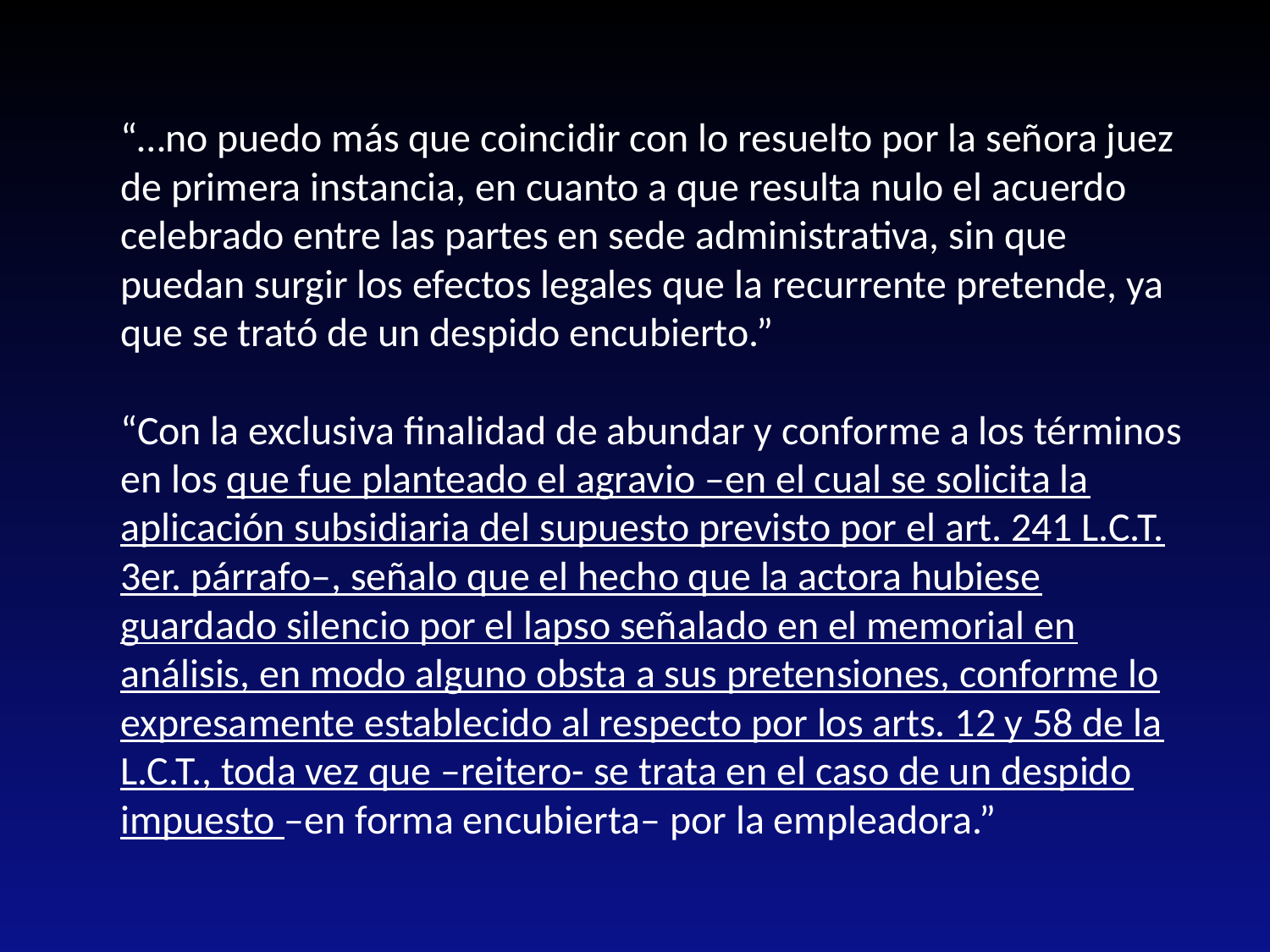

“…no puedo más que coincidir con lo resuelto por la señora juez de primera instancia, en cuanto a que resulta nulo el acuerdo celebrado entre las partes en sede administrativa, sin que puedan surgir los efectos legales que la recurrente pretende, ya que se trató de un despido encubierto.”
“Con la exclusiva finalidad de abundar y conforme a los términos en los que fue planteado el agravio –en el cual se solicita la aplicación subsidiaria del supuesto previsto por el art. 241 L.C.T. 3er. párrafo–, señalo que el hecho que la actora hubiese guardado silencio por el lapso señalado en el memorial en análisis, en modo alguno obsta a sus pretensiones, conforme lo expresamente establecido al respecto por los arts. 12 y 58 de la L.C.T., toda vez que –reitero- se trata en el caso de un despido impuesto –en forma encubierta– por la empleadora.”